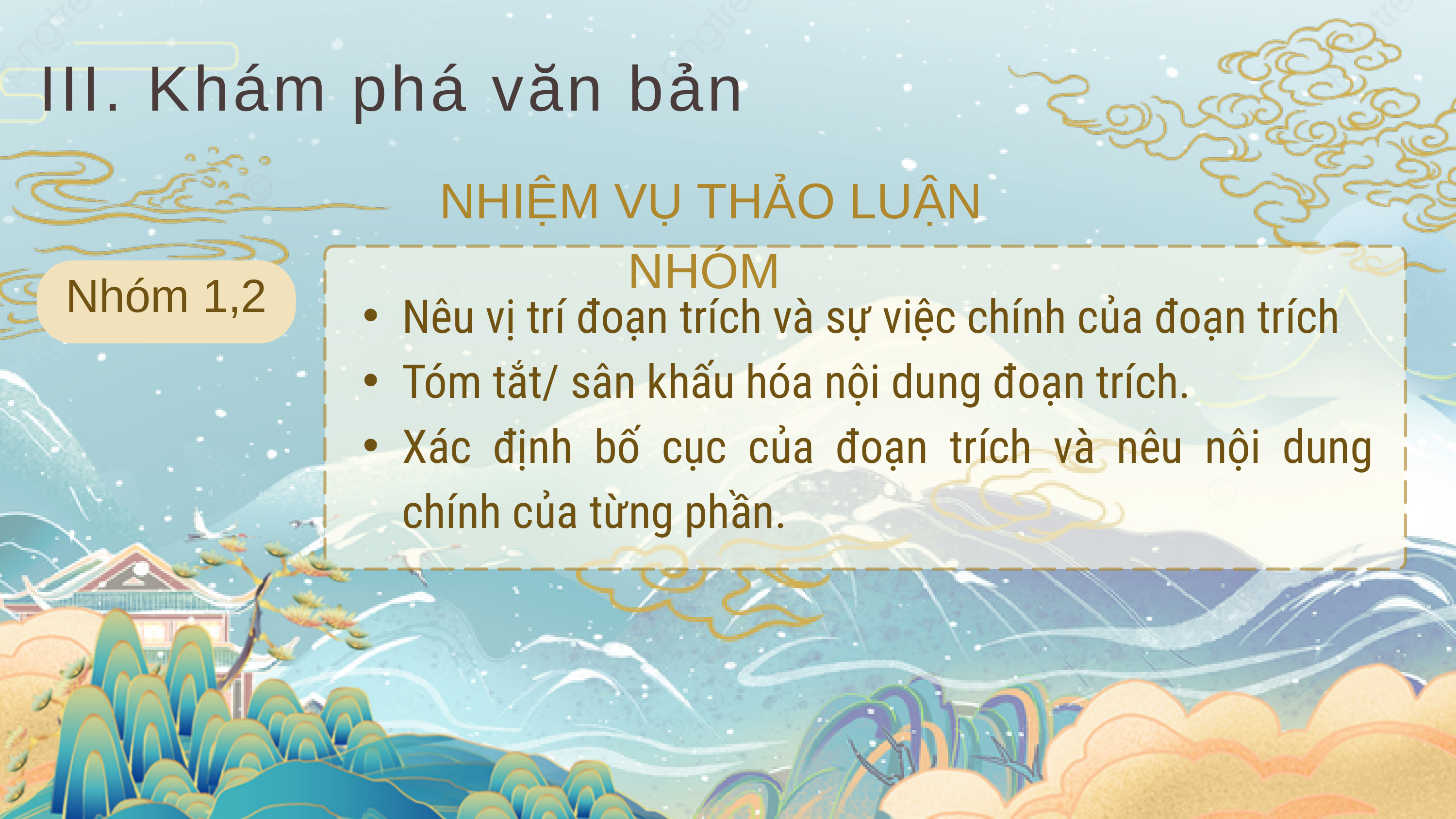

III. Khám phá văn bản

NHIỆM VỤ THẢO LUẬN NHÓM

Nhóm 1,2
Nêu vị trí đoạn trích và sự việc chính của đoạn trích
Tóm tắt/ sân khấu hóa nội dung đoạn trích.
Xác định bố cục của đoạn trích và nêu nội dung chính của từng phần.